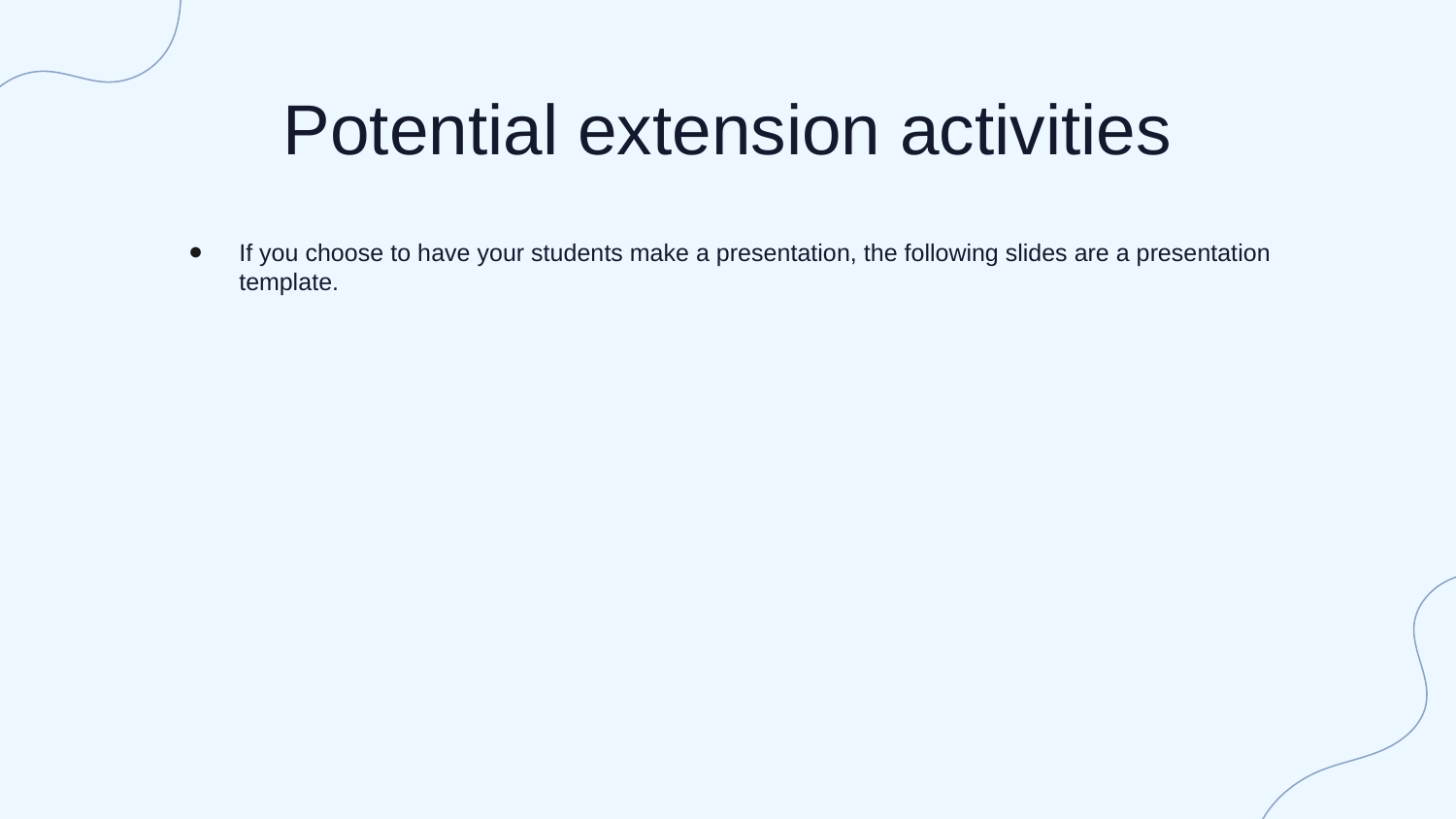

# Potential extension activities
If you choose to have your students make a presentation, the following slides are a presentation template.